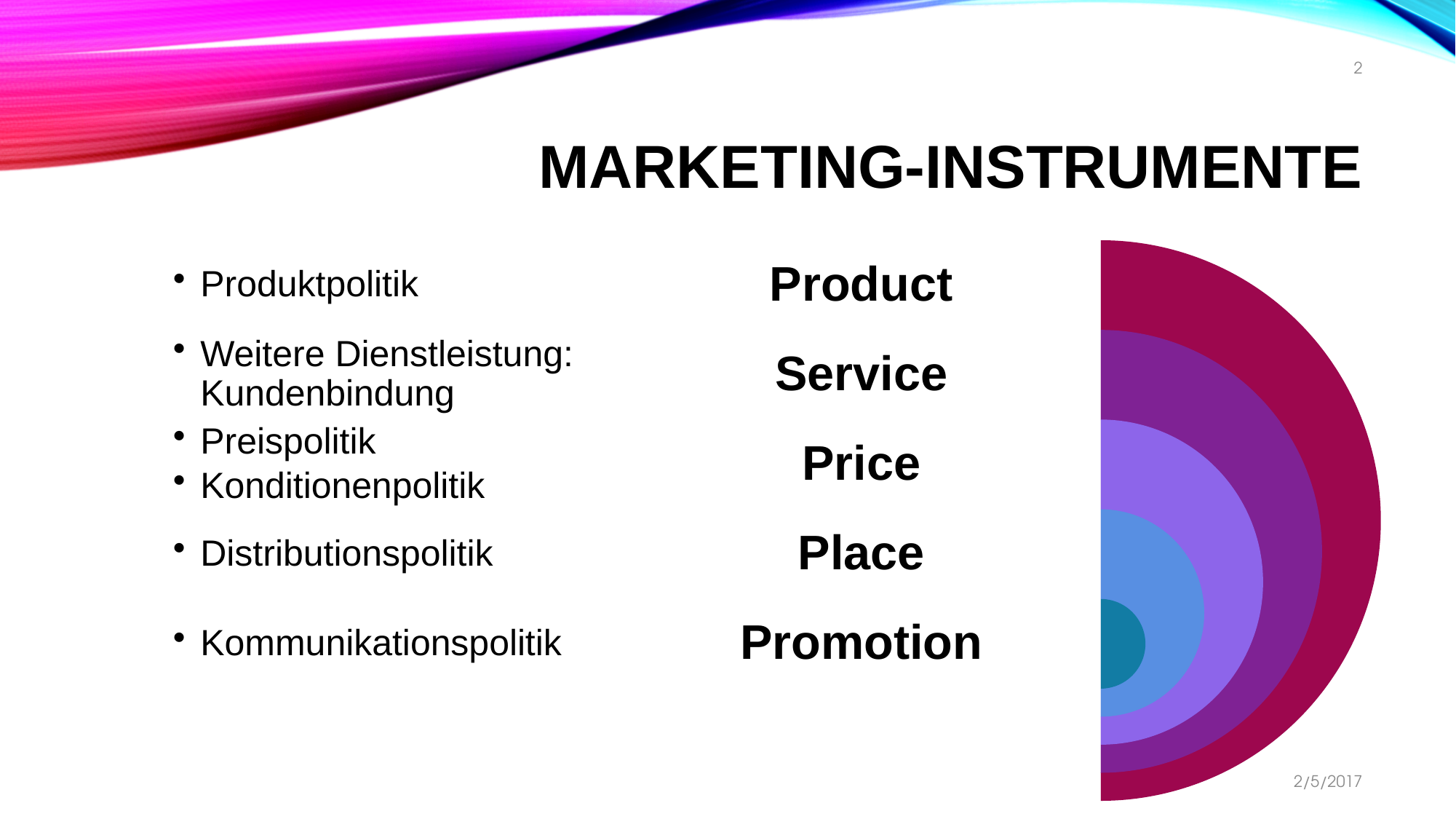

2
# Marketing-Instrumente
Product
Service
Price
Place
Promotion
Produktpolitik
Weitere Dienstleistung: Kundenbindung
Preispolitik
Konditionenpolitik
Distributionspolitik
Kommunikationspolitik
2/5/2017